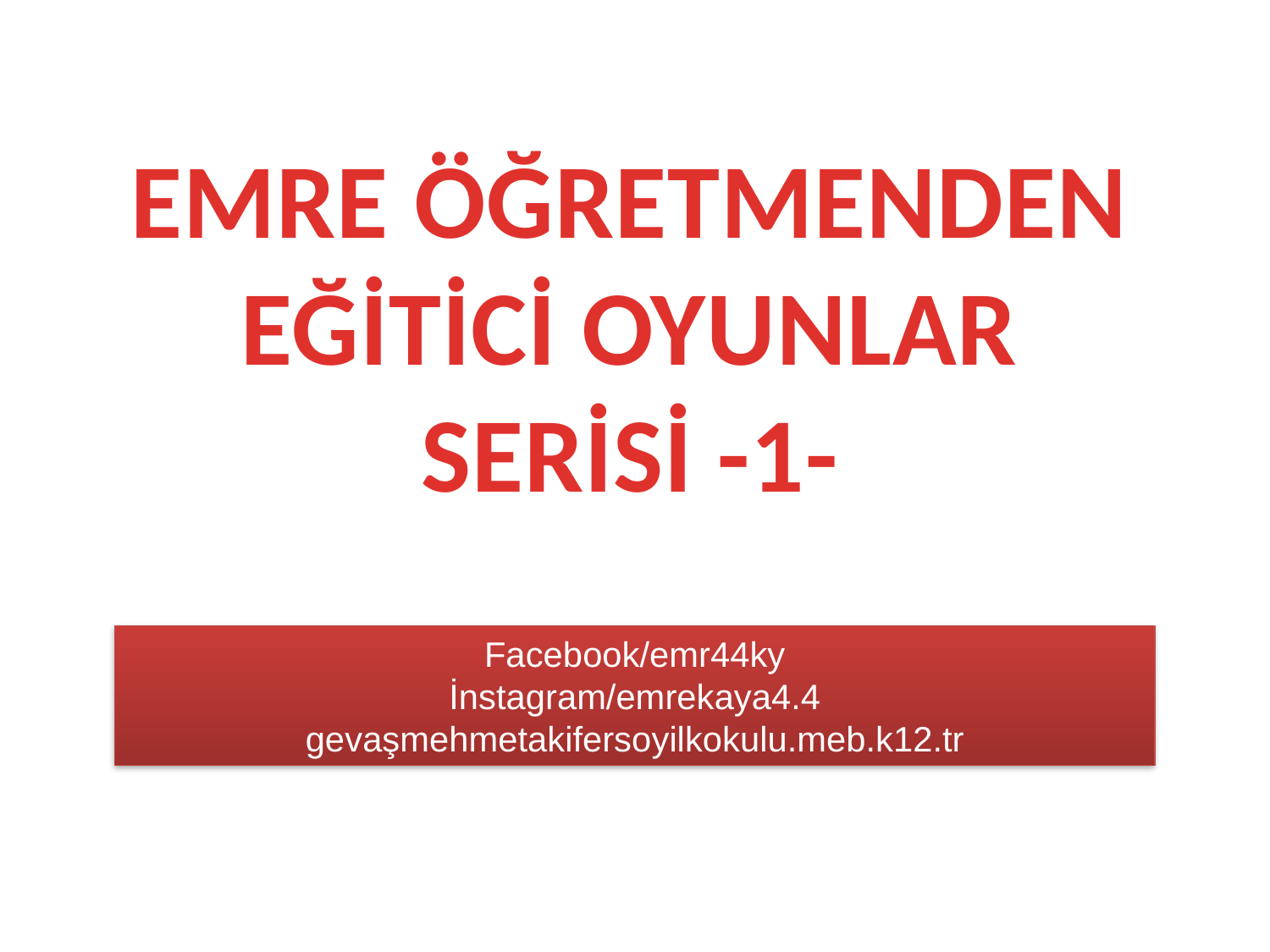

EMRE ÖĞRETMENDEN EĞİTİCİ OYUNLAR SERİSİ -1-
Facebook/emr44ky
İnstagram/emrekaya4.4
gevaşmehmetakifersoyilkokulu.meb.k12.tr